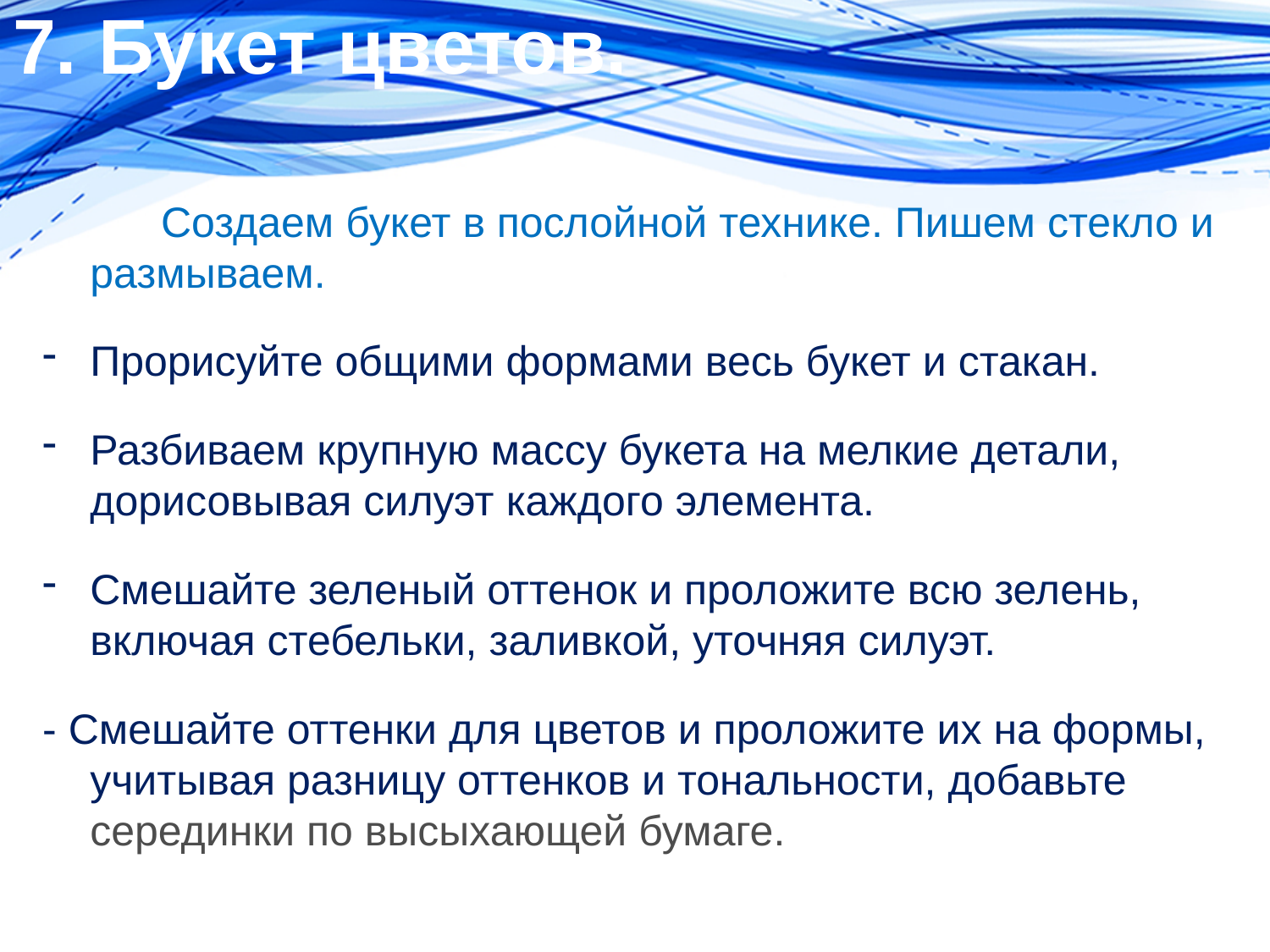

# 7. Букет цветов.
          Создаем букет в послойной технике. Пишем стекло и размываем.

Прорисуйте общими формами весь букет и стакан.

Разбиваем крупную массу букета на мелкие детали,  дорисовывая силуэт каждого элемента.

Смешайте зеленый оттенок и проложите всю зелень, включая стебельки, заливкой, уточняя силуэт.

- Смешайте оттенки для цветов и проложите их на формы, учитывая разницу оттенков и тональности, добавьте серединки по высыхающей бумаге.